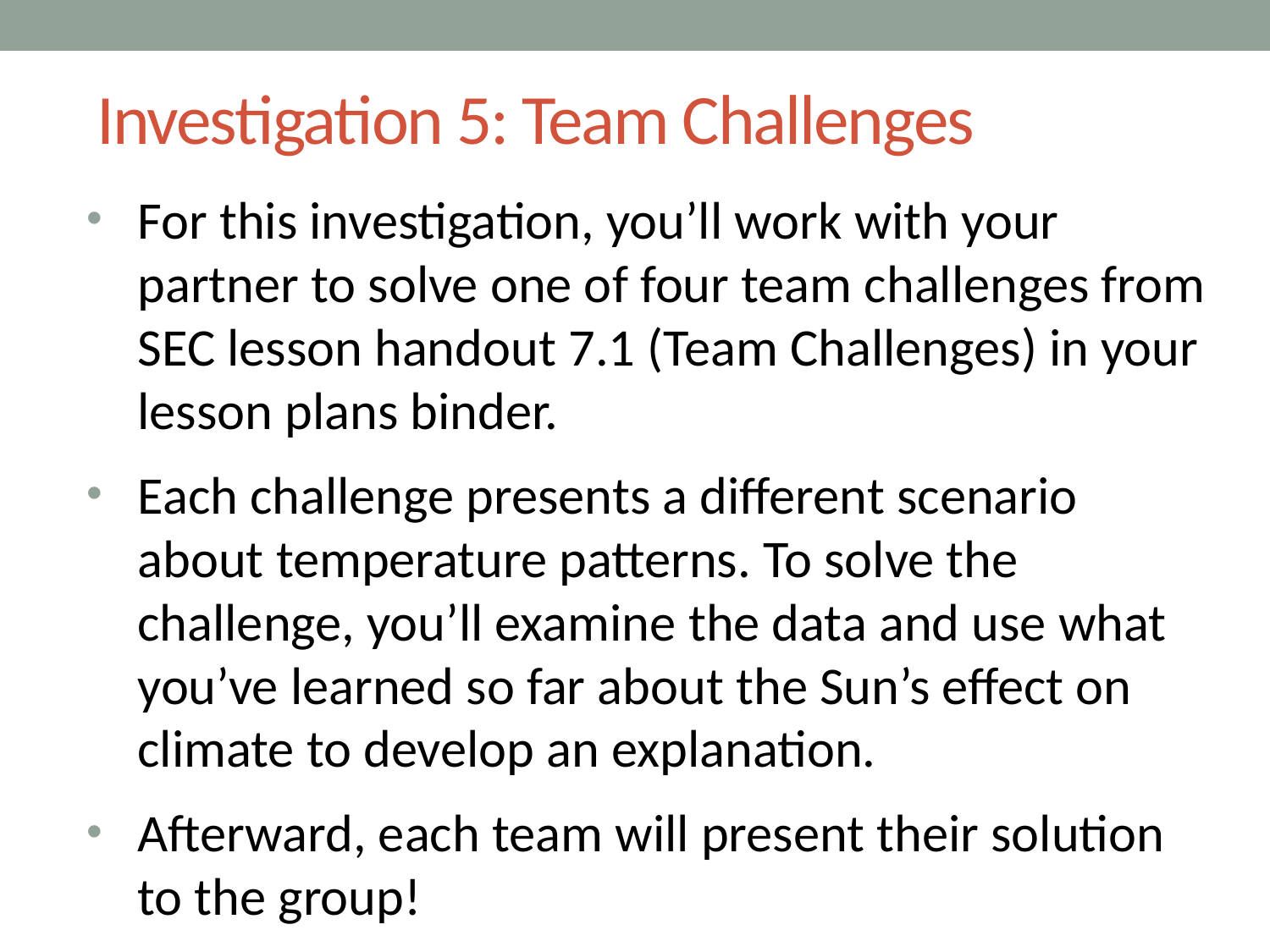

# Investigation 5: Team Challenges
For this investigation, you’ll work with your partner to solve one of four team challenges from SEC lesson handout 7.1 (Team Challenges) in your lesson plans binder.
Each challenge presents a different scenario about temperature patterns. To solve the challenge, you’ll examine the data and use what you’ve learned so far about the Sun’s effect on climate to develop an explanation.
Afterward, each team will present their solution to the group!